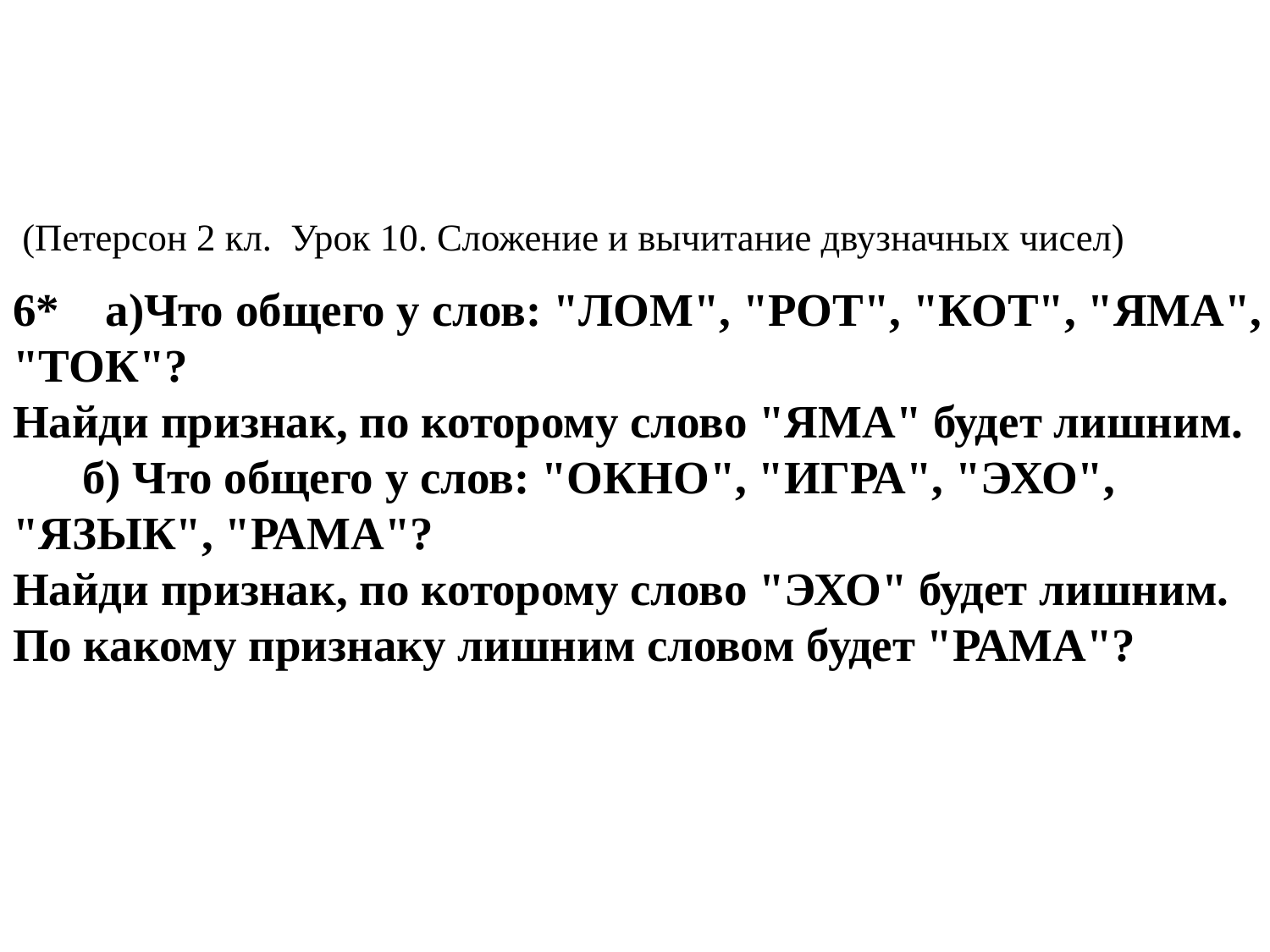

# (Петерсон 2 кл.  Урок 10. Сложение и вычитание двузначных чисел)   6*    а)Что общего у слов: "ЛОМ", "РОТ", "КОТ", "ЯМА", "ТОК"? Найди признак, по которому слово "ЯМА" будет лишним. б) Что общего у слов: "ОКНО", "ИГРА", "ЭХО", "ЯЗЫК", "РАМА"? Найди признак, по которому слово "ЭХО" будет лишним. По какому признаку лишним словом будет "РАМА"?